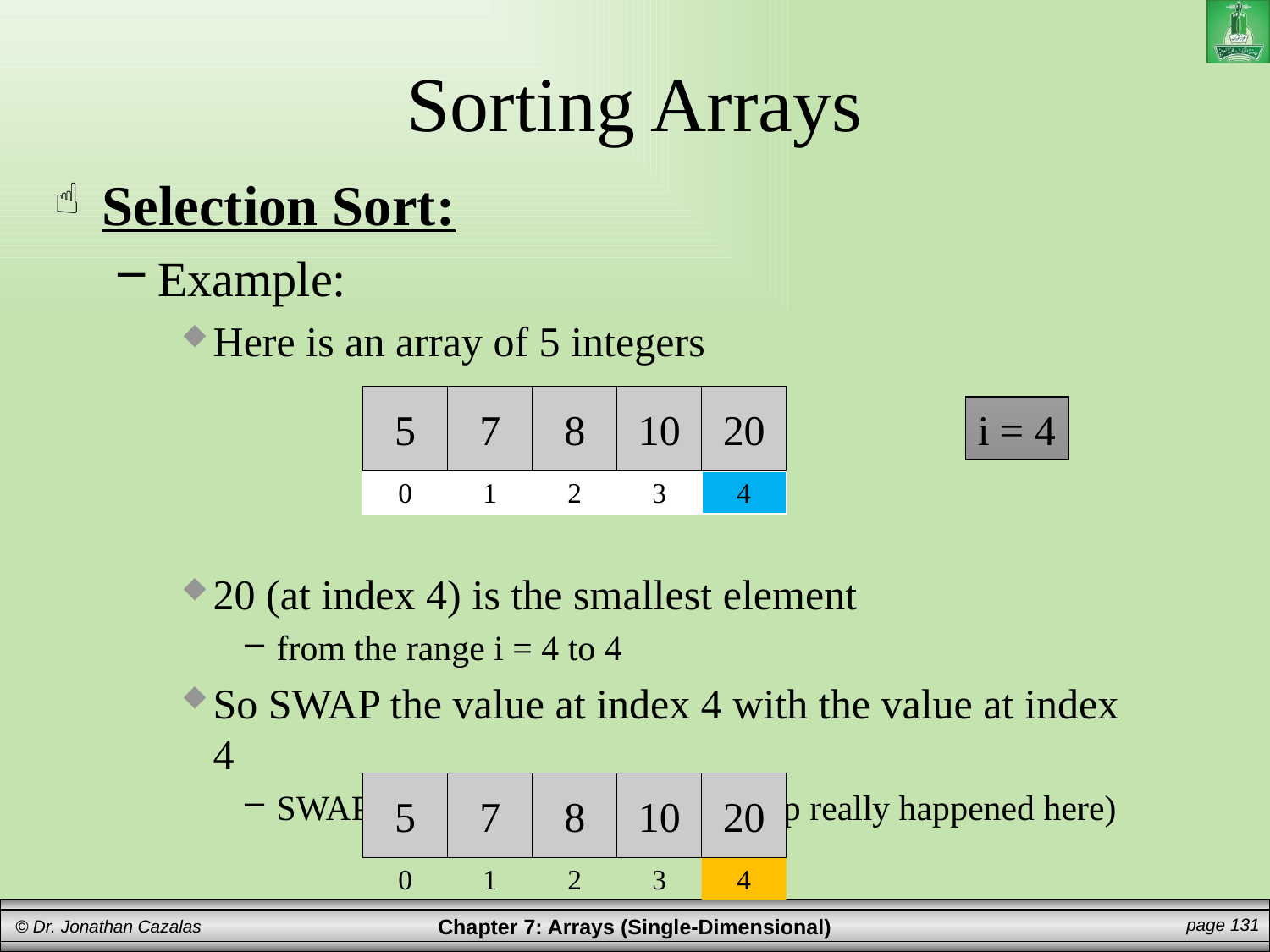

# Sorting Arrays
Selection Sort:
Example:
Here is an array of 5 integers

20 (at index 4) is the smallest element
from the range i = 4 to 4
So SWAP the value at index 4 with the value at index 4
SWAP the 20 and the 20 (so no swap really happened here)

5
7
8
10
20
0
1
2
3
4
i = 4
5
7
8
10
20
0
1
2
3
4